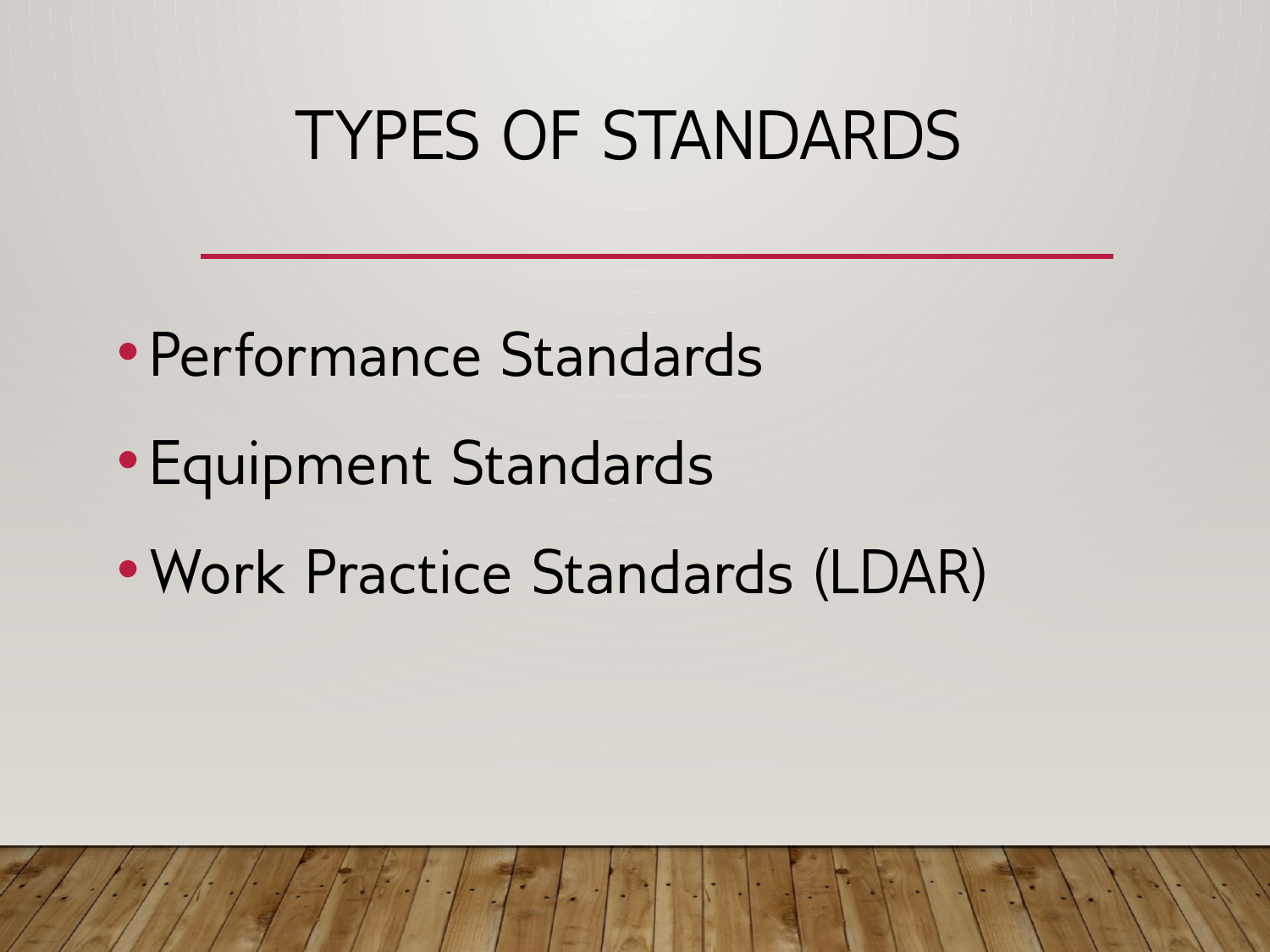

# Types of Standards
Performance Standards
Equipment Standards
Work Practice Standards (LDAR)